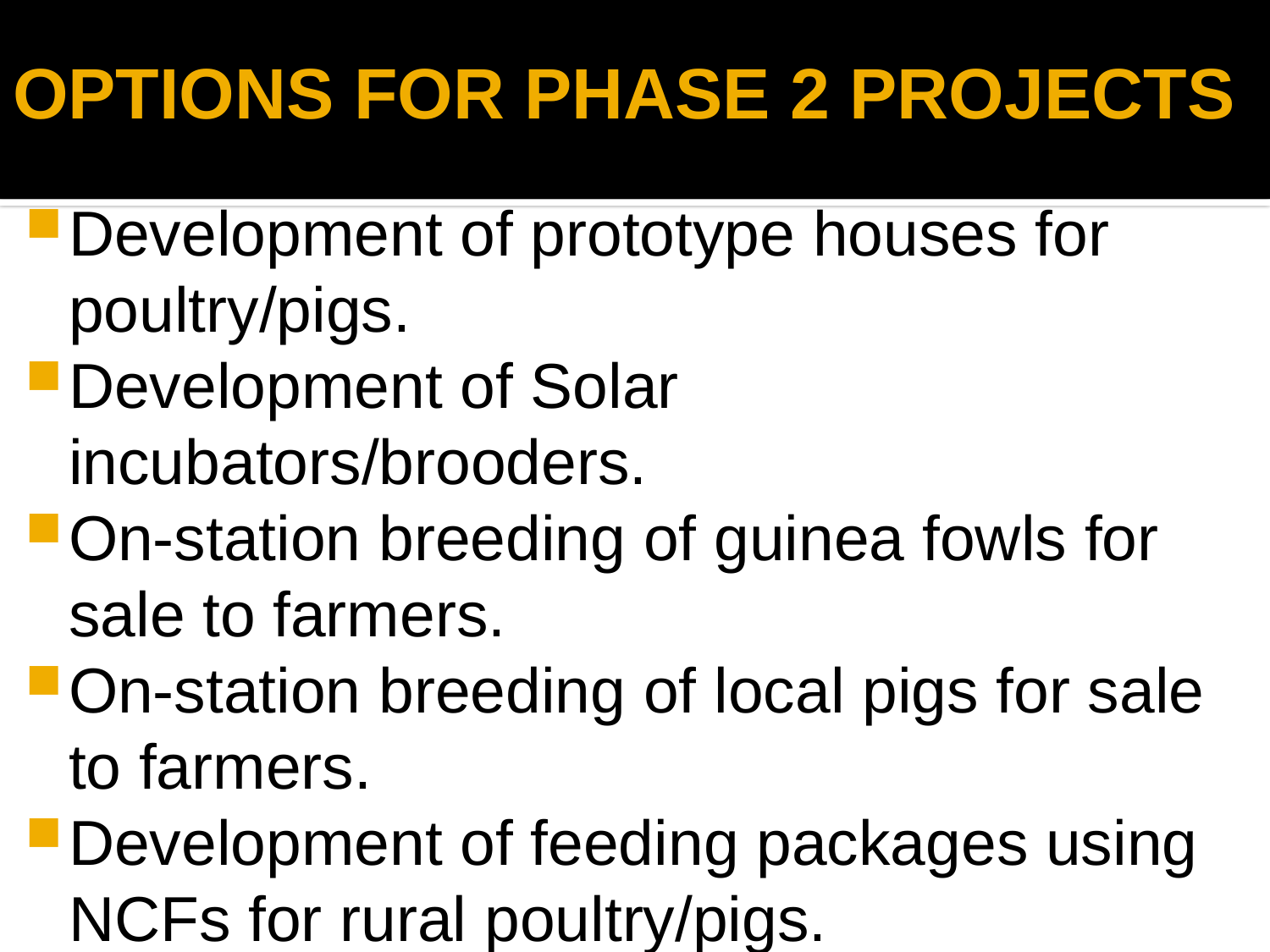

# OPTIONS FOR PHASE 2 PROJECTS
Development of prototype houses for poultry/pigs.
Development of Solar incubators/brooders.
On-station breeding of guinea fowls for sale to farmers.
On-station breeding of local pigs for sale to farmers.
Development of feeding packages using NCFs for rural poultry/pigs.
Testing efficacy of potential ethno-drugs.